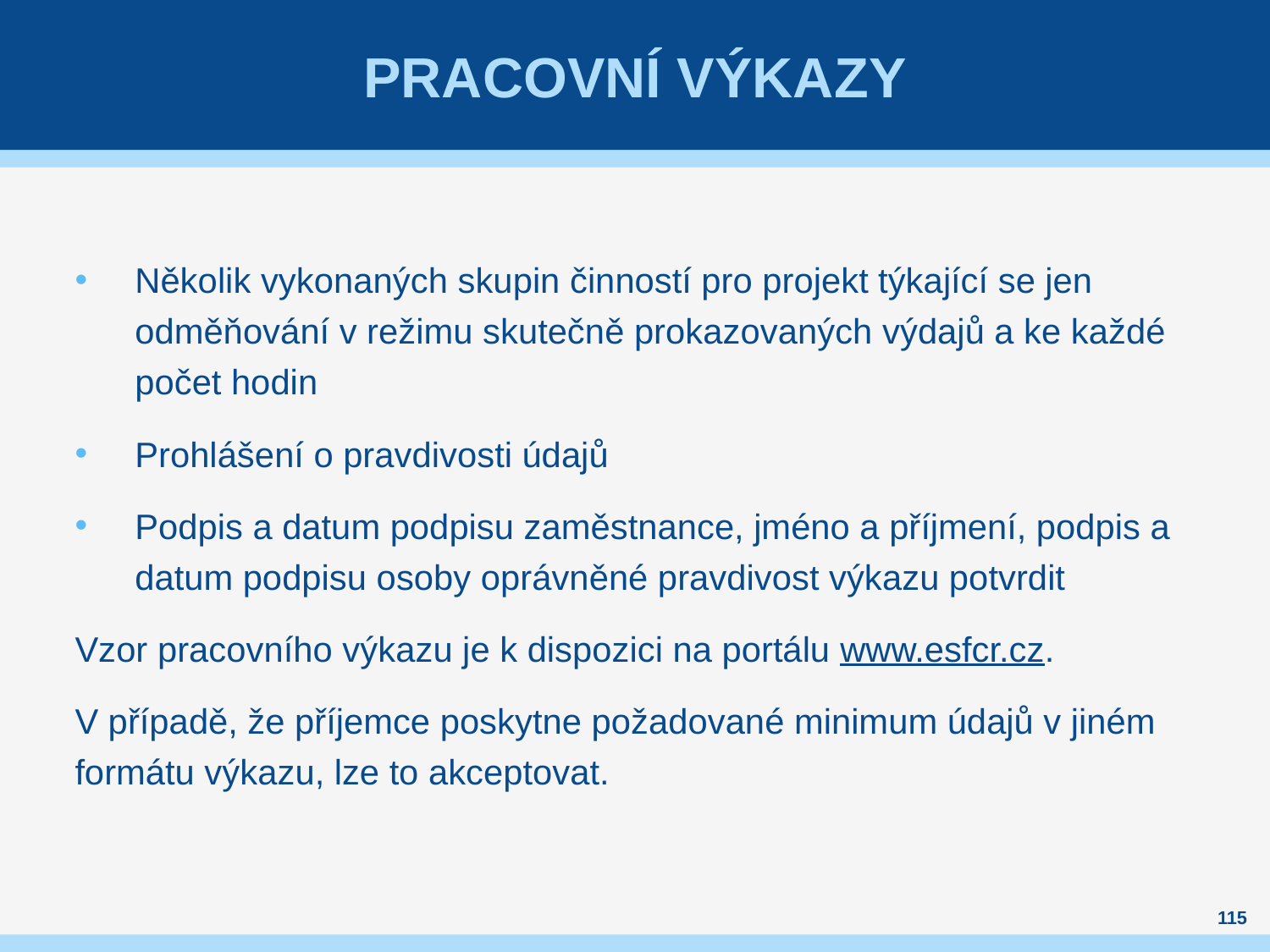

# Pracovní výkazy
Několik vykonaných skupin činností pro projekt týkající se jen odměňování v režimu skutečně prokazovaných výdajů a ke každé počet hodin
Prohlášení o pravdivosti údajů
Podpis a datum podpisu zaměstnance, jméno a příjmení, podpis a datum podpisu osoby oprávněné pravdivost výkazu potvrdit
Vzor pracovního výkazu je k dispozici na portálu www.esfcr.cz.
V případě, že příjemce poskytne požadované minimum údajů v jiném formátu výkazu, lze to akceptovat.
115